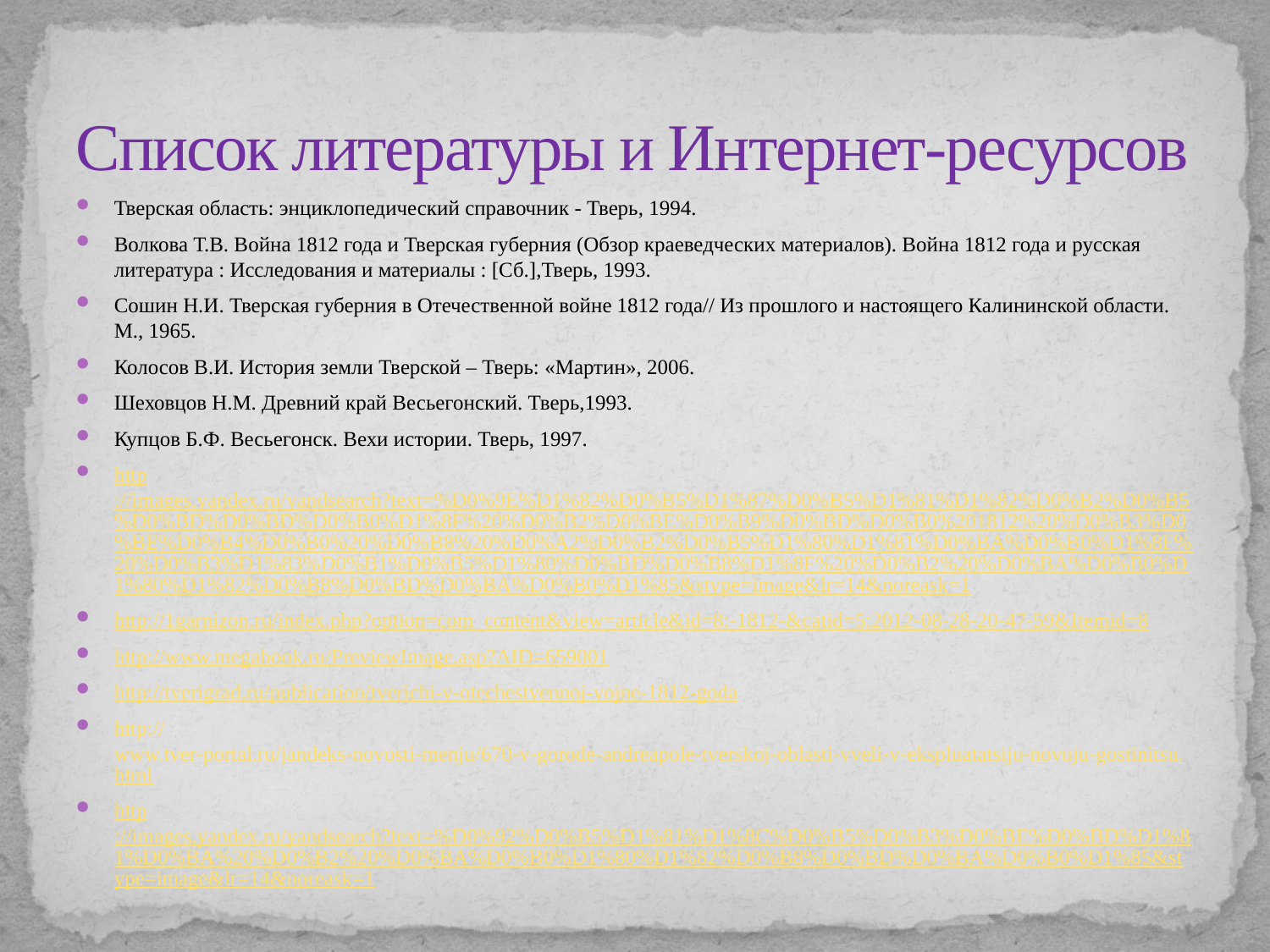

# Список литературы и Интернет-ресурсов
Тверская область: энциклопедический справочник - Тверь, 1994.
Волкова Т.В. Война 1812 года и Тверская губерния (Обзор краеведческих материалов). Война 1812 года и русская литература : Исследования и материалы : [Сб.],Тверь, 1993.
Сошин Н.И. Тверская губерния в Отечественной войне 1812 года// Из прошлого и настоящего Калининской области. М., 1965.
Колосов В.И. История земли Тверской – Тверь: «Мартин», 2006.
Шеховцов Н.М. Древний край Весьегонский. Тверь,1993.
Купцов Б.Ф. Весьегонск. Вехи истории. Тверь, 1997.
http://images.yandex.ru/yandsearch?text=%D0%9E%D1%82%D0%B5%D1%87%D0%B5%D1%81%D1%82%D0%B2%D0%B5%D0%BD%D0%BD%D0%B0%D1%8F%20%D0%B2%D0%BE%D0%B9%D0%BD%D0%B0%201812%20%D0%B3%D0%BE%D0%B4%D0%B0%20%D0%B8%20%D0%A2%D0%B2%D0%B5%D1%80%D1%81%D0%BA%D0%B0%D1%8F%20%D0%B3%D1%83%D0%B1%D0%B5%D1%80%D0%BD%D0%B8%D1%8F%20%D0%B2%20%D0%BA%D0%B0%D1%80%D1%82%D0%B8%D0%BD%D0%BA%D0%B0%D1%85&stype=image&lr=14&noreask=1
http://1garnizon.ru/index.php?option=com_content&view=article&id=8:-1812-&catid=5:2012-08-28-20-47-59&Itemid=8
http://www.megabook.ru/PreviewImage.asp?AID=659001
http://tverigrad.ru/publication/tverichi-v-otechestvennoj-vojne-1812-goda
http://www.tver-portal.ru/jandeks-novosti-menju/670-v-gorode-andreapole-tverskoj-oblasti-vveli-v-ekspluatatsiju-novuju-gostinitsu.html
http://images.yandex.ru/yandsearch?text=%D0%92%D0%B5%D1%81%D1%8C%D0%B5%D0%B3%D0%BE%D0%BD%D1%81%D0%BA%20%D0%B2%20%D0%BA%D0%B0%D1%80%D1%82%D0%B8%D0%BD%D0%BA%D0%B0%D1%85&stype=image&lr=14&noreask=1